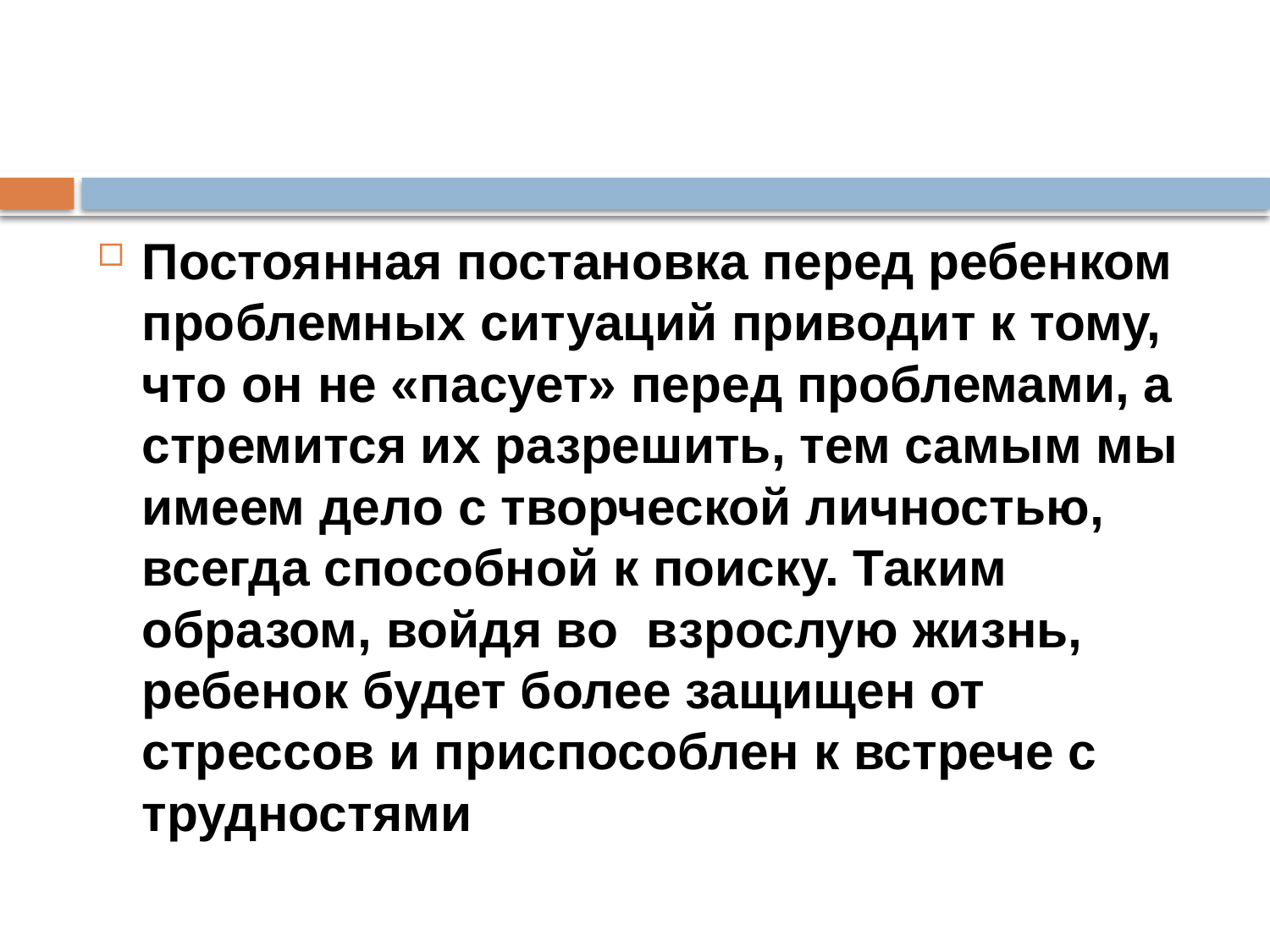

#
Постоянная постановка перед ребенком проблемных ситуаций приводит к тому, что он не «пасует» перед проблемами, а стремится их разрешить, тем самым мы имеем дело с творческой личностью, всегда способной к поиску. Таким образом, войдя во  взрослую жизнь, ребенок будет более защищен от стрессов и приспособлен к встрече с трудностями